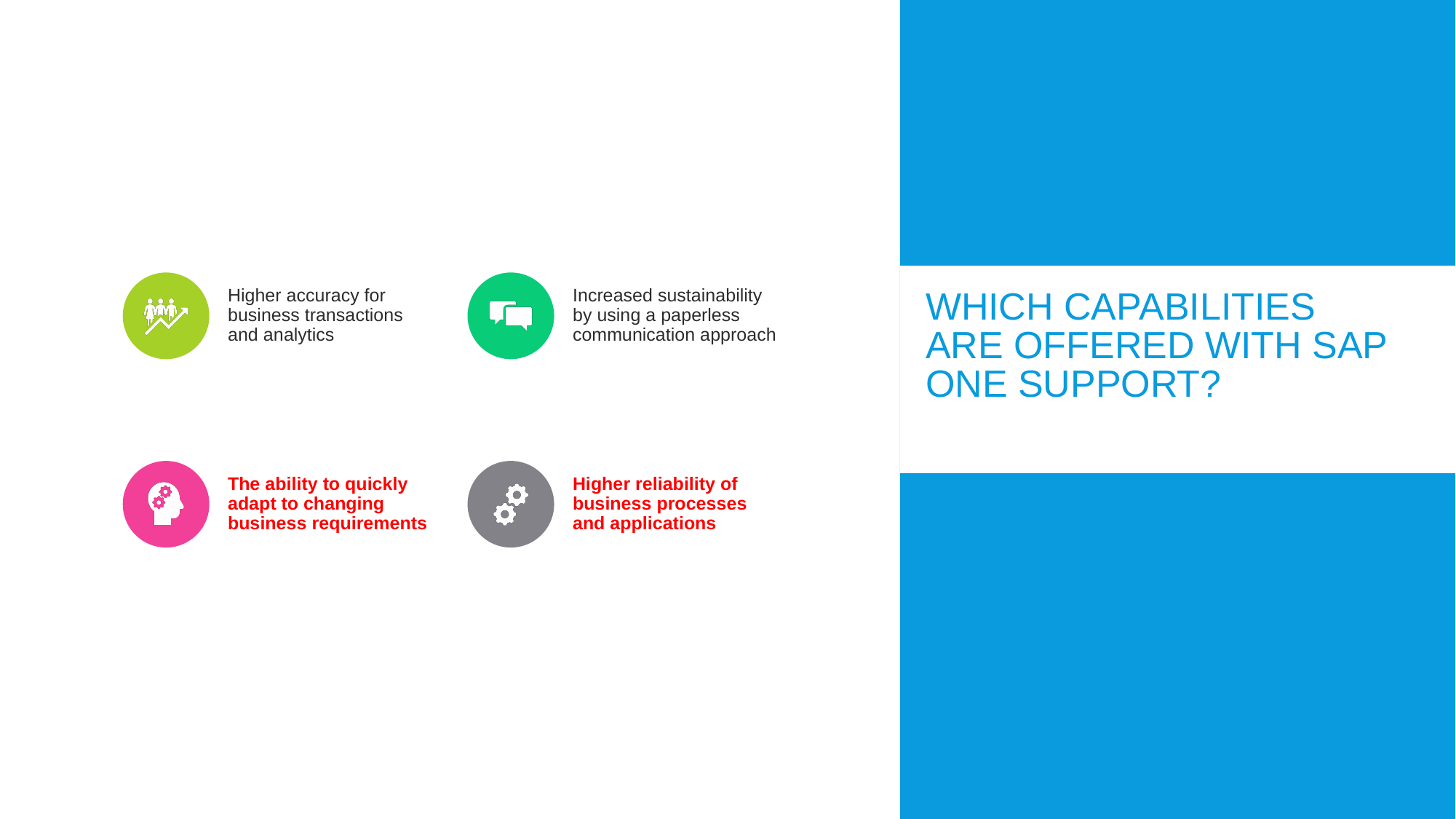

Higher accuracy for business transactions and analytics
Increased sustainability by using a paperless communication approach
The ability to quickly adapt to changing business requirements
Higher reliability of business processes and applications

# Which capabilities are offered with SAP ONE Support?